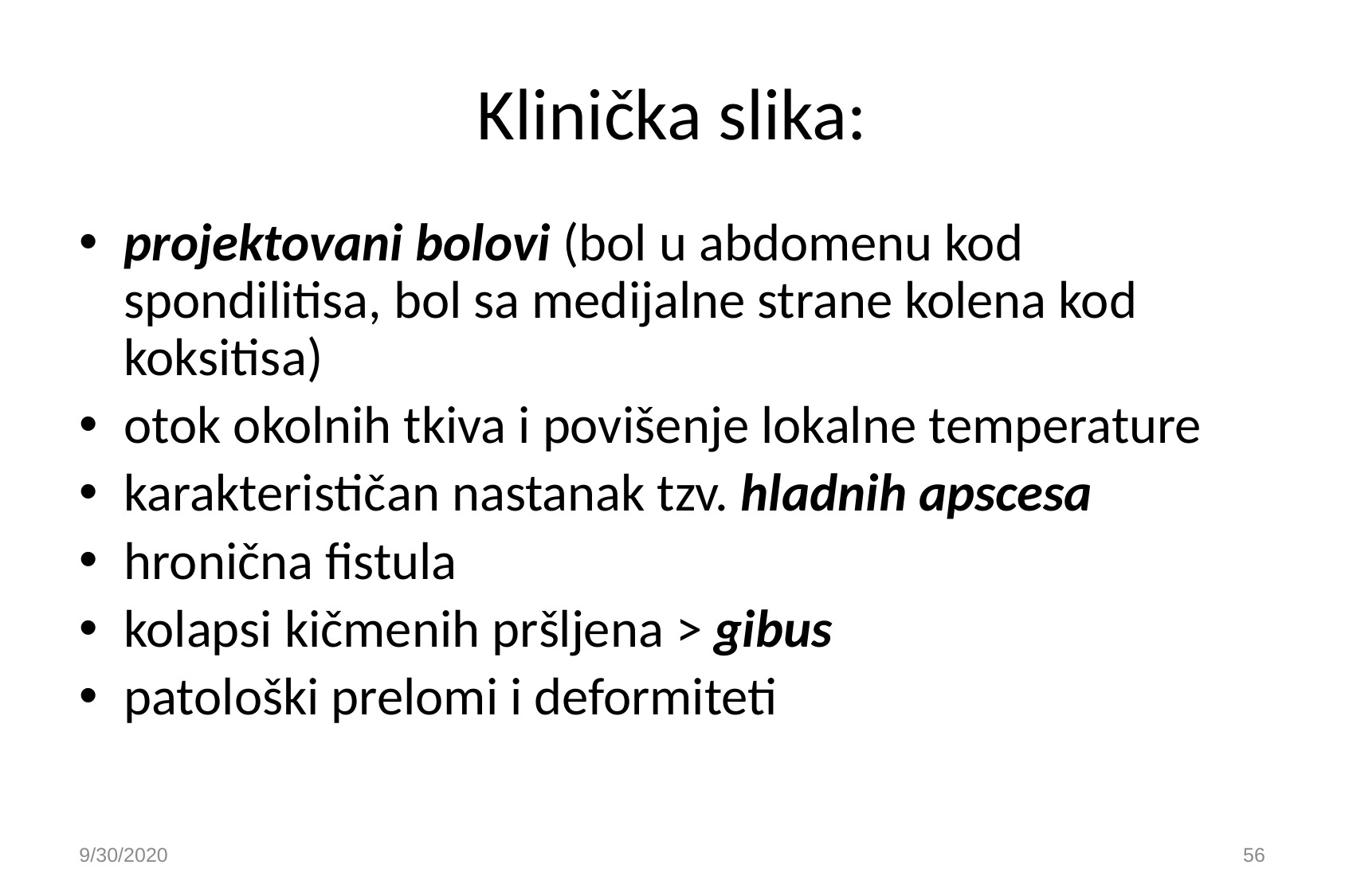

# Klinička slika:
projektovani bolovi (bol u abdomenu kod spondilitisa, bol sa medijalne strane kolena kod koksitisa)
otok okolnih tkiva i povišenje lokalne temperature
karakterističan nastanak tzv. hladnih apscesa
hronična fistula
kolapsi kičmenih pršljena > gibus
patološki prelomi i deformiteti
9/30/2020
56